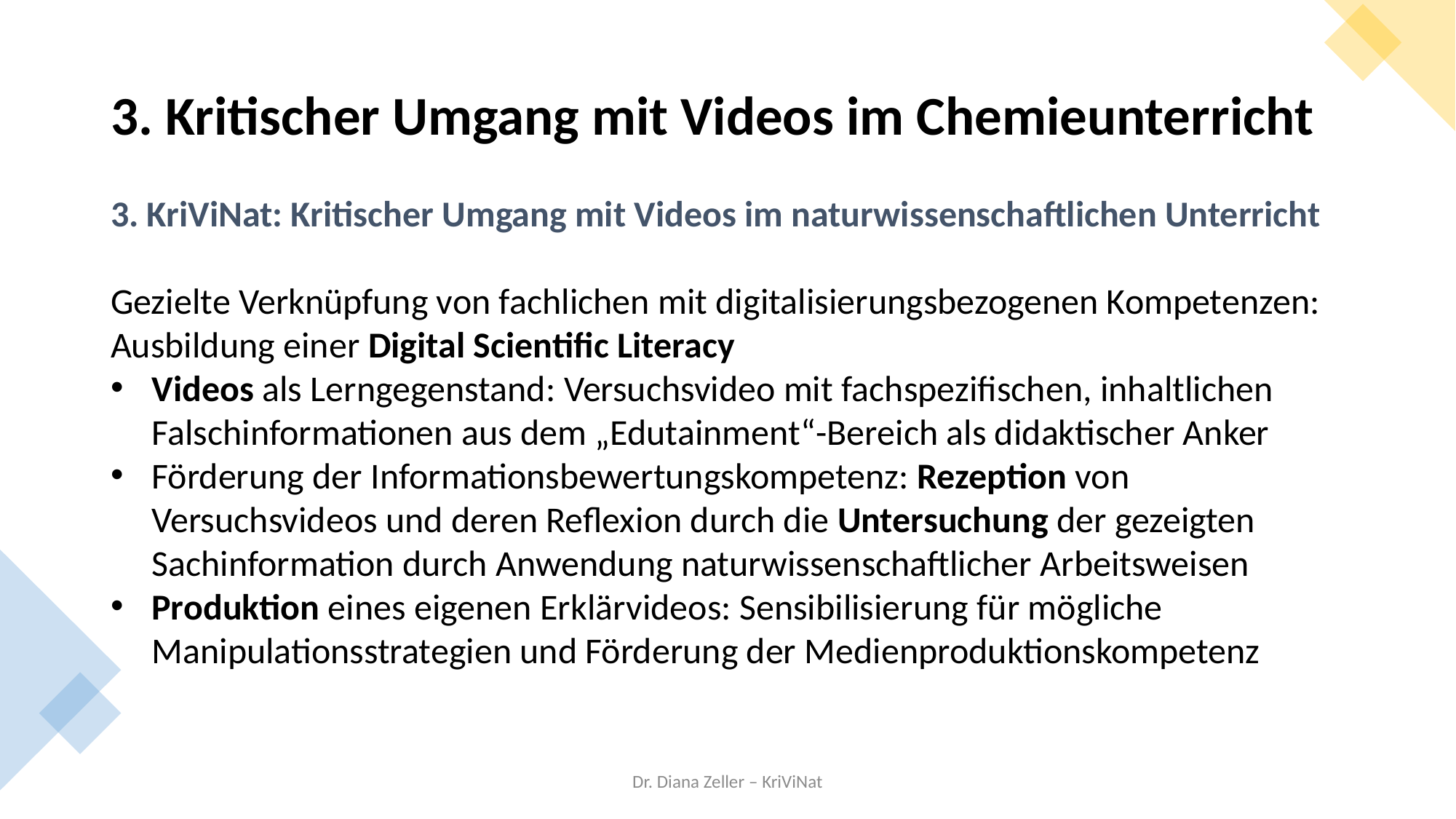

3. Kritischer Umgang mit Videos im Chemieunterricht
3. KriViNat: Kritischer Umgang mit Videos im naturwissenschaftlichen Unterricht

Gezielte Verknüpfung von fachlichen mit digitalisierungsbezogenen Kompetenzen: Ausbildung einer Digital Scientific Literacy
Videos als Lerngegenstand: Versuchsvideo mit fachspezifischen, inhaltlichen Falschinformationen aus dem „Edutainment“-Bereich als didaktischer Anker
Förderung der Informationsbewertungskompetenz: Rezeption von Versuchsvideos und deren Reflexion durch die Untersuchung der gezeigten Sachinformation durch Anwendung naturwissenschaftlicher Arbeitsweisen
Produktion eines eigenen Erklärvideos: Sensibilisierung für mögliche Manipulationsstrategien und Förderung der Medienproduktionskompetenz

Dr. Diana Zeller – KriViNat